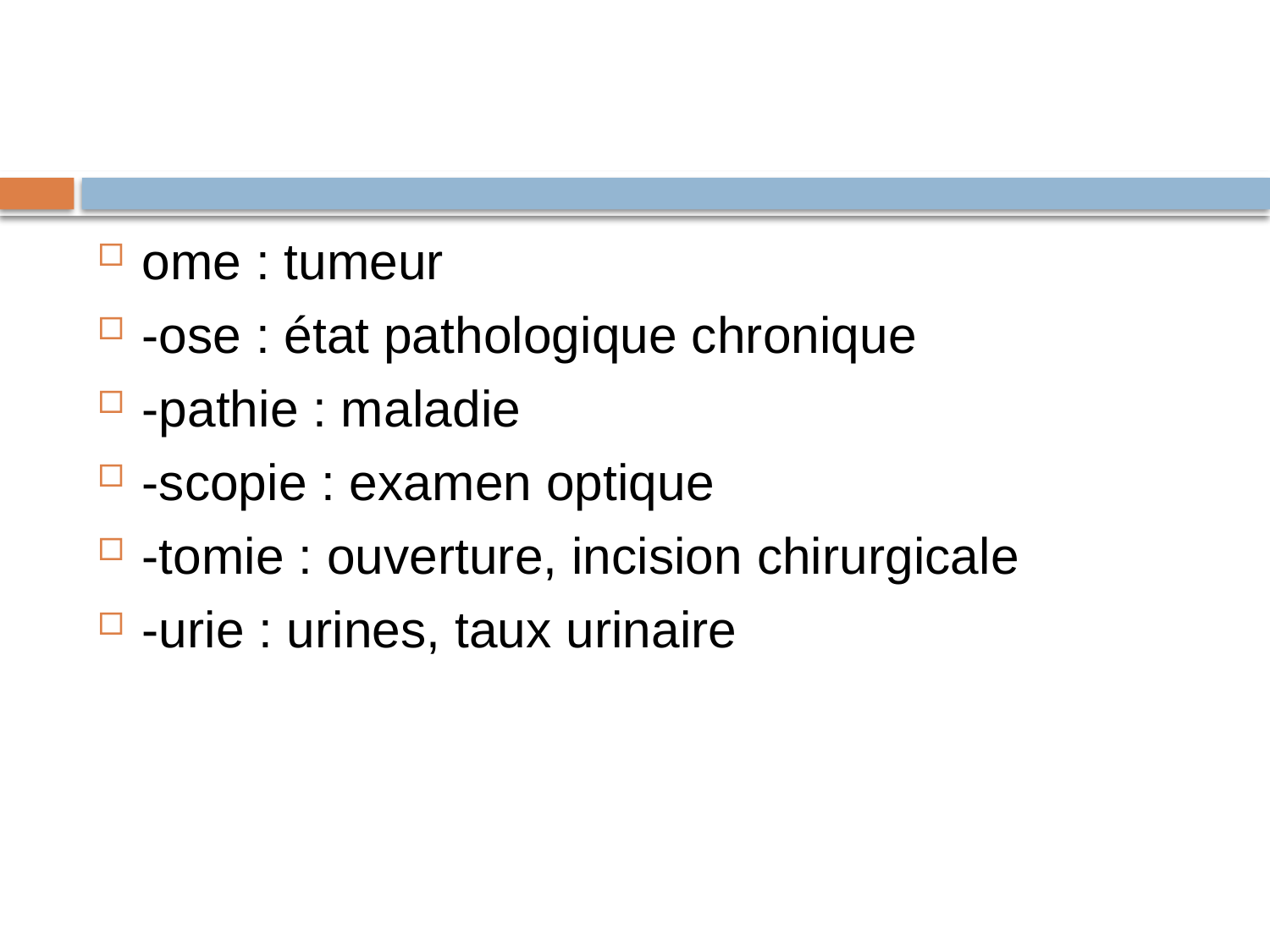

ome : tumeur
-ose : état pathologique chronique
-pathie : maladie
-scopie : examen optique
-tomie : ouverture, incision chirurgicale
-urie : urines, taux urinaire